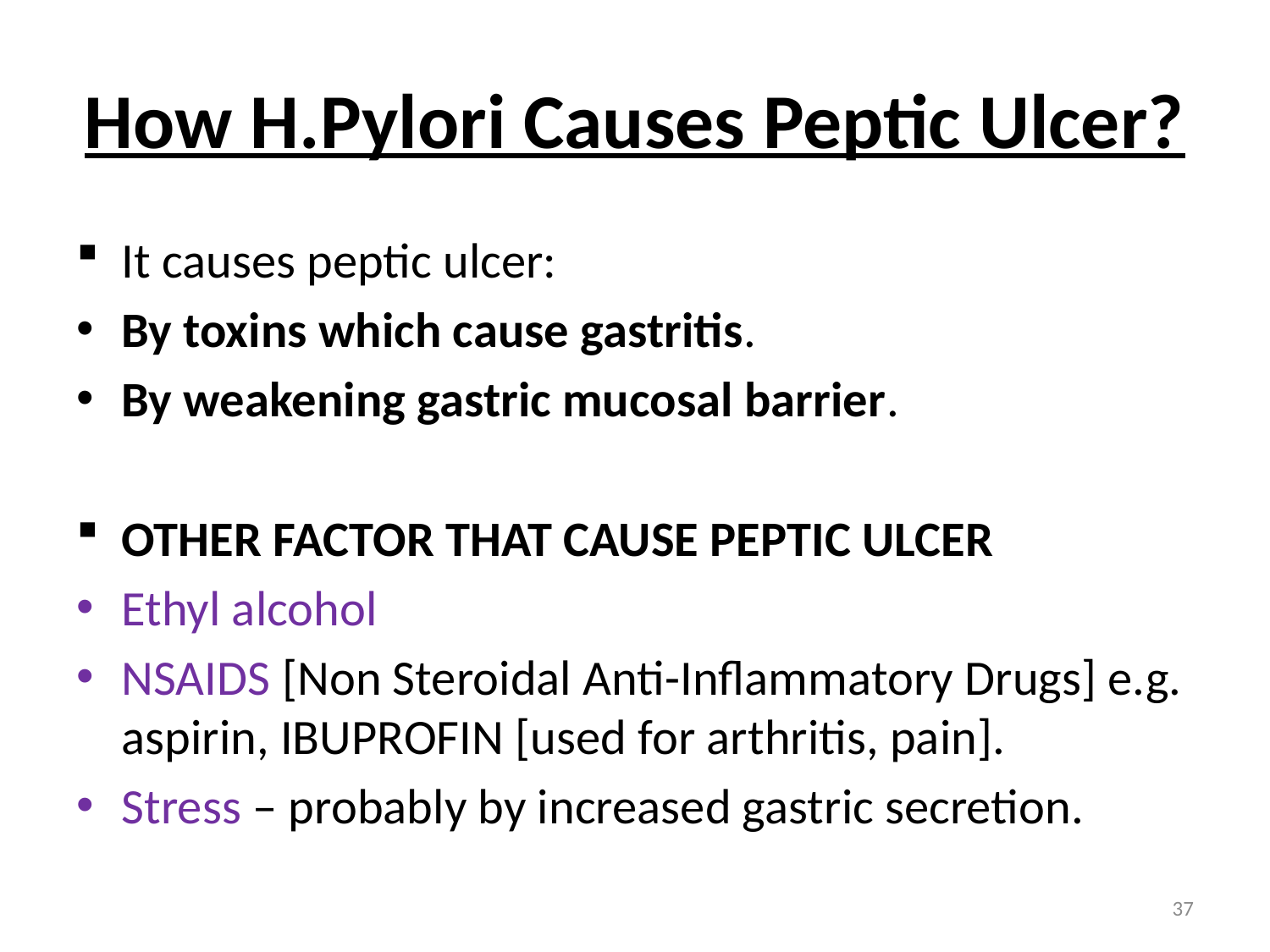

# How H.Pylori Causes Peptic Ulcer?
It causes peptic ulcer:
By toxins which cause gastritis.
By weakening gastric mucosal barrier.

OTHER FACTOR THAT CAUSE PEPTIC ULCER
Ethyl alcohol
NSAIDS [Non Steroidal Anti-Inflammatory Drugs] e.g. aspirin, IBUPROFIN [used for arthritis, pain].
Stress – probably by increased gastric secretion.

37